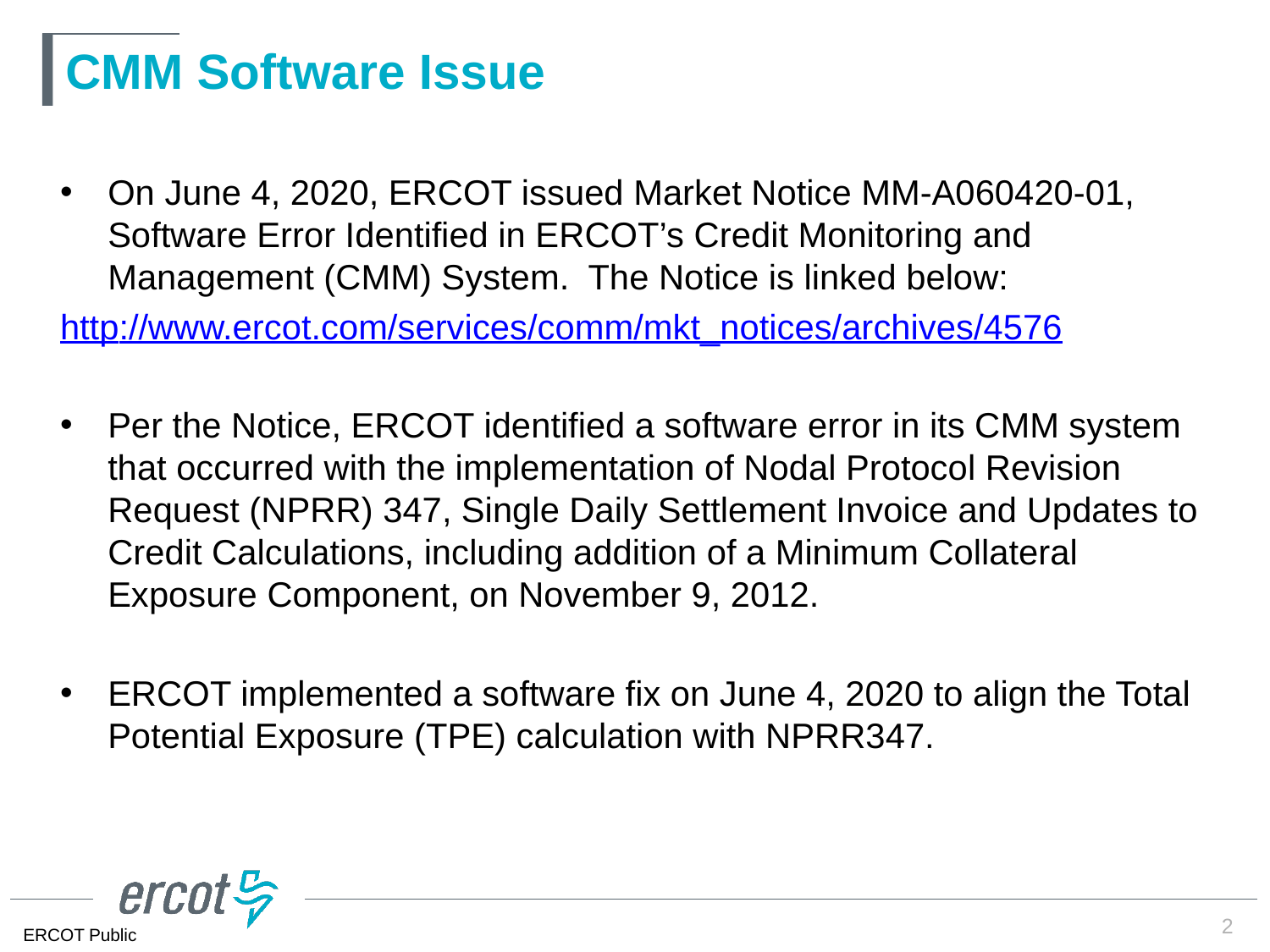

CMM Software Issue
On June 4, 2020, ERCOT issued Market Notice MM-A060420-01, Software Error Identified in ERCOT’s Credit Monitoring and Management (CMM) System.  The Notice is linked below:
http://www.ercot.com/services/comm/mkt_notices/archives/4576

Per the Notice, ERCOT identified a software error in its CMM system that occurred with the implementation of Nodal Protocol Revision Request (NPRR) 347, Single Daily Settlement Invoice and Updates to Credit Calculations, including addition of a Minimum Collateral Exposure Component, on November 9, 2012.

ERCOT implemented a software fix on June 4, 2020 to align the Total Potential Exposure (TPE) calculation with NPRR347.

2